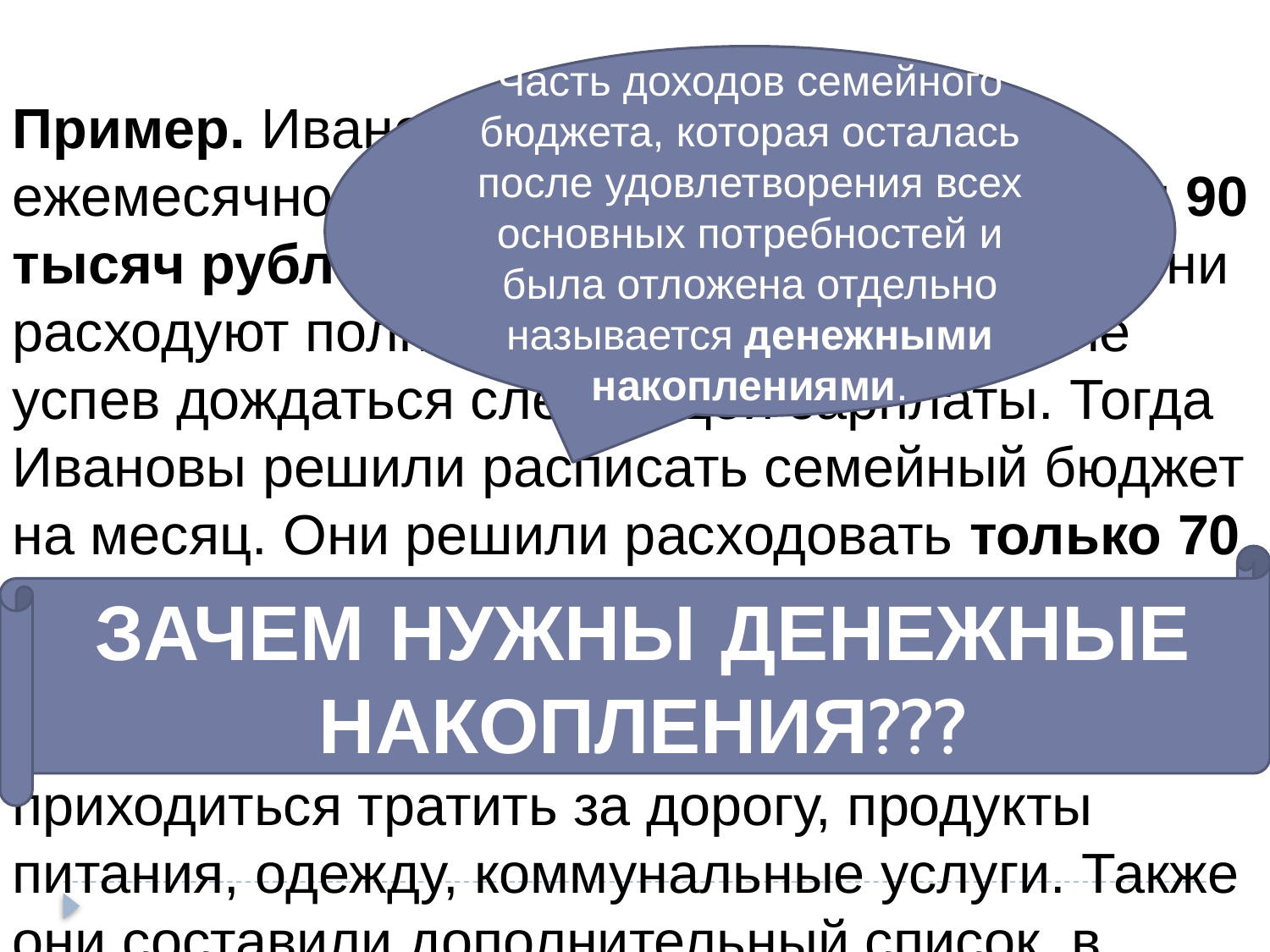

Часть доходов семейного бюджета, которая осталась после удовлетворения всех основных потребностей и была отложена отдельно называется денежными накоплениями.
Пример. Ивановы подсчитали, что ежемесячно они зарабатывают в среднем 90 тысяч рублей, и практически каждый раз они расходуют полностью всю сумму денег, не успев дождаться следующей зарплаты. Тогда Ивановы решили расписать семейный бюджет на месяц. Они решили расходовать только 70 тысяч рублей, а оставшиеся 20 тысяч откладывать. Ивановы расписали все будущие растраты на месяц, сколько им приходиться тратить за дорогу, продукты питания, одежду, коммунальные услуги. Также они составили дополнительный список, в который входили все необязательные покупки, которые будут совершены, если останутся деньги.
ЗАЧЕМ НУЖНЫ ДЕНЕЖНЫЕ НАКОПЛЕНИЯ???